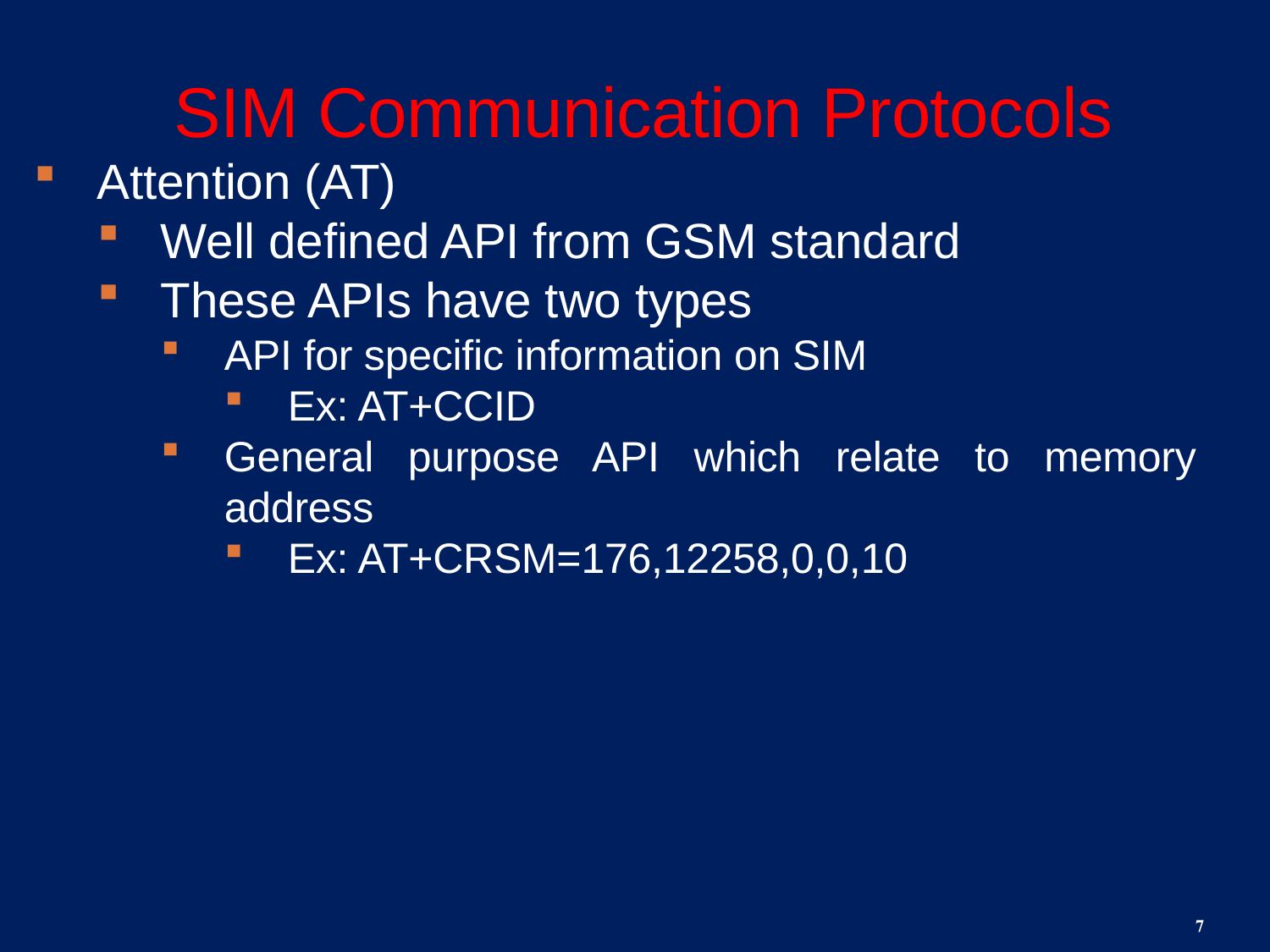

# SIM Communication Protocols
Attention (AT)
Well defined API from GSM standard
These APIs have two types
API for specific information on SIM
Ex: AT+CCID
General purpose API which relate to memory address
Ex: AT+CRSM=176,12258,0,0,10